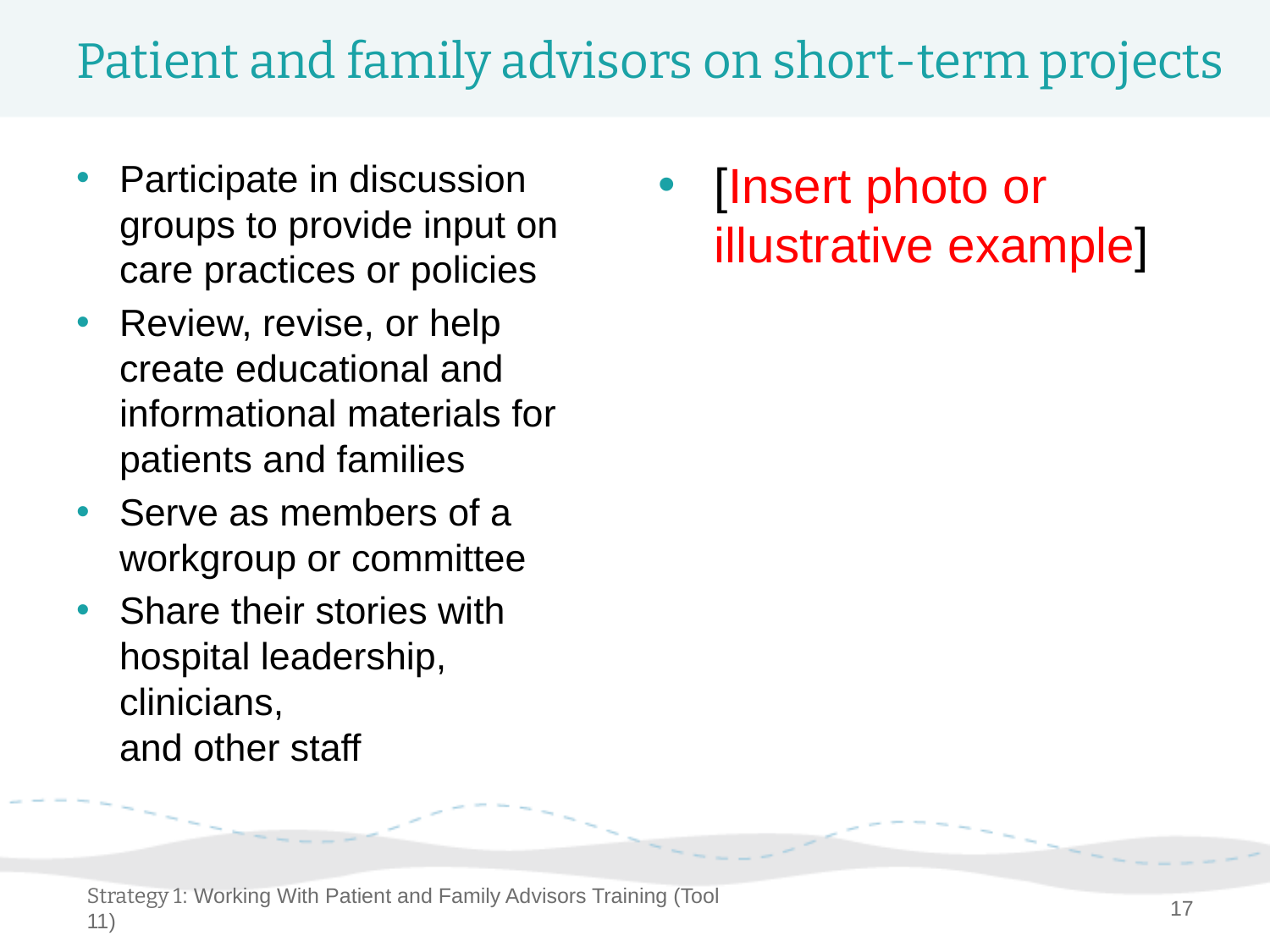

# Patient and family advisors on short-term projects
Participate in discussion groups to provide input on care practices or policies
Review, revise, or help create educational and informational materials for patients and families
Serve as members of a workgroup or committee
Share their stories with hospital leadership, clinicians,
and other staff
[Insert photo or illustrative example]
Strategy 1: Working With Patient and Family Advisors Training (Tool 11)
17